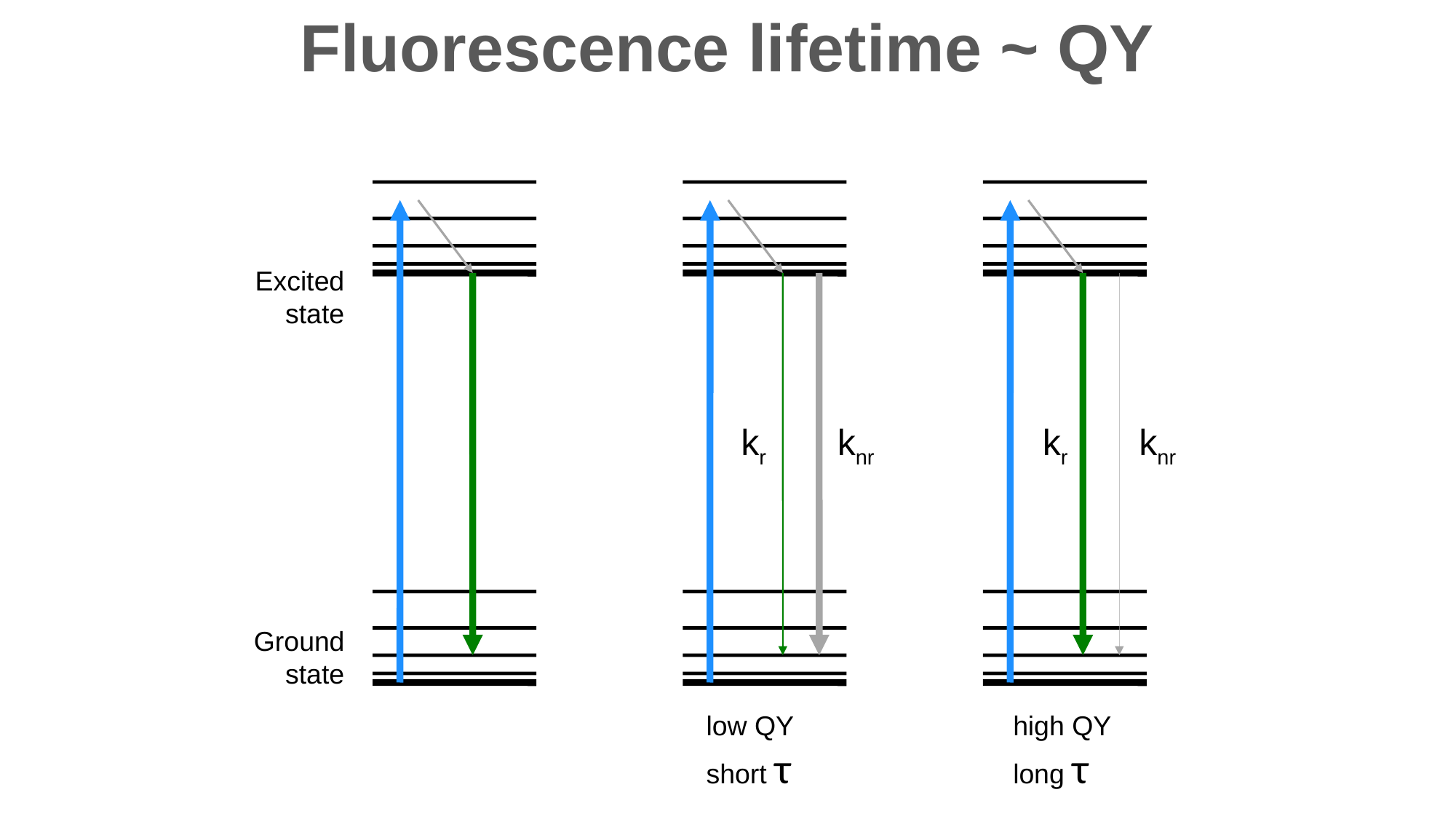

Fluorescence lifetime ~ QY

low QY
short τ
kr
knr

high QY
long τ
kr
knr

Excited
state

Ground
state